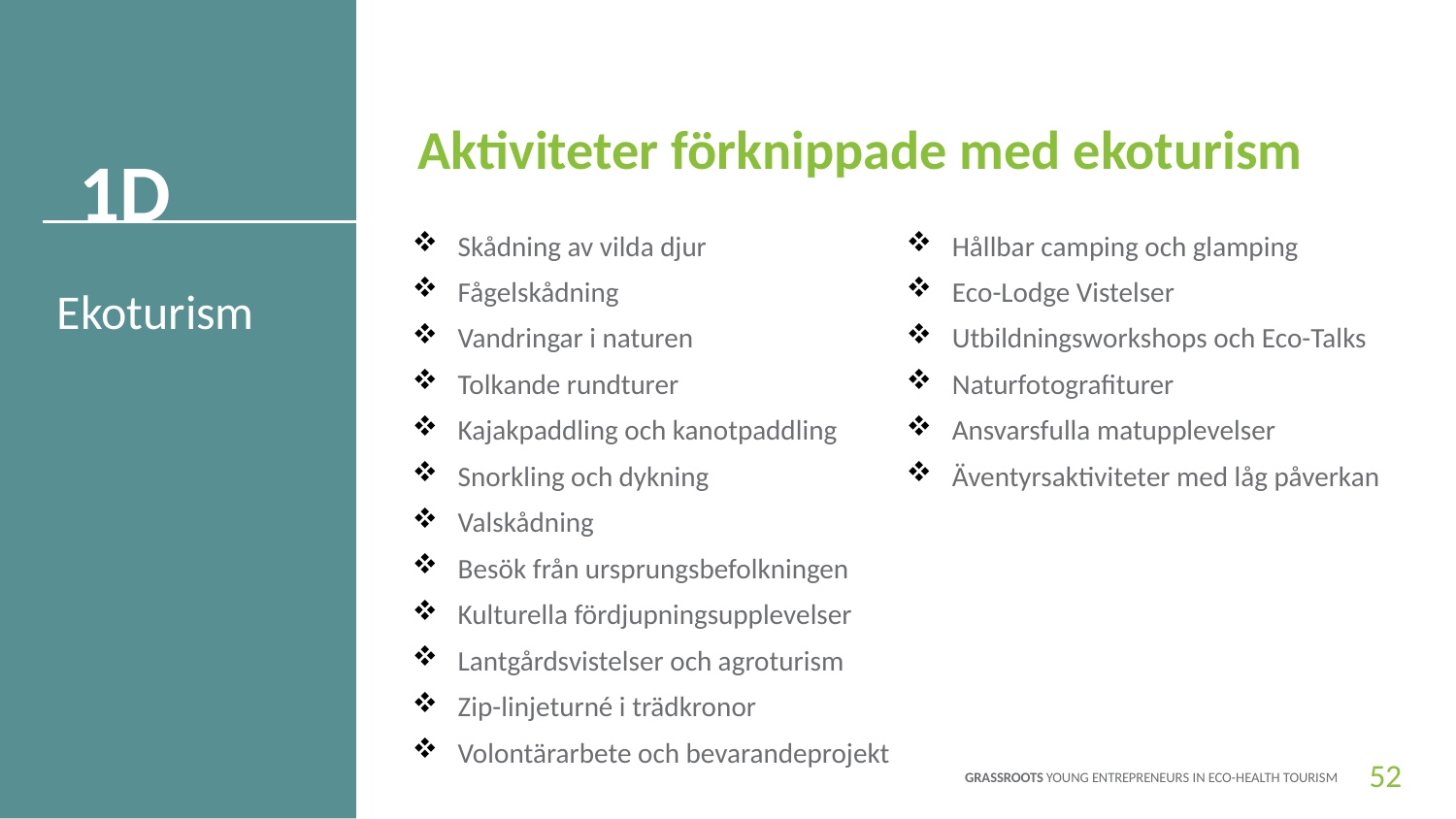

Aktiviteter förknippade med ekoturism
1D
Skådning av vilda djur
Fågelskådning
Vandringar i naturen
Tolkande rundturer
Kajakpaddling och kanotpaddling
Snorkling och dykning
Valskådning
Besök från ursprungsbefolkningen
Kulturella fördjupningsupplevelser
Lantgårdsvistelser och agroturism
Zip-linjeturné i trädkronor
Volontärarbete och bevarandeprojekt
Hållbar camping och glamping
Eco-Lodge Vistelser
Utbildningsworkshops och Eco-Talks
Naturfotografiturer
Ansvarsfulla matupplevelser
Äventyrsaktiviteter med låg påverkan

Ekoturism
52